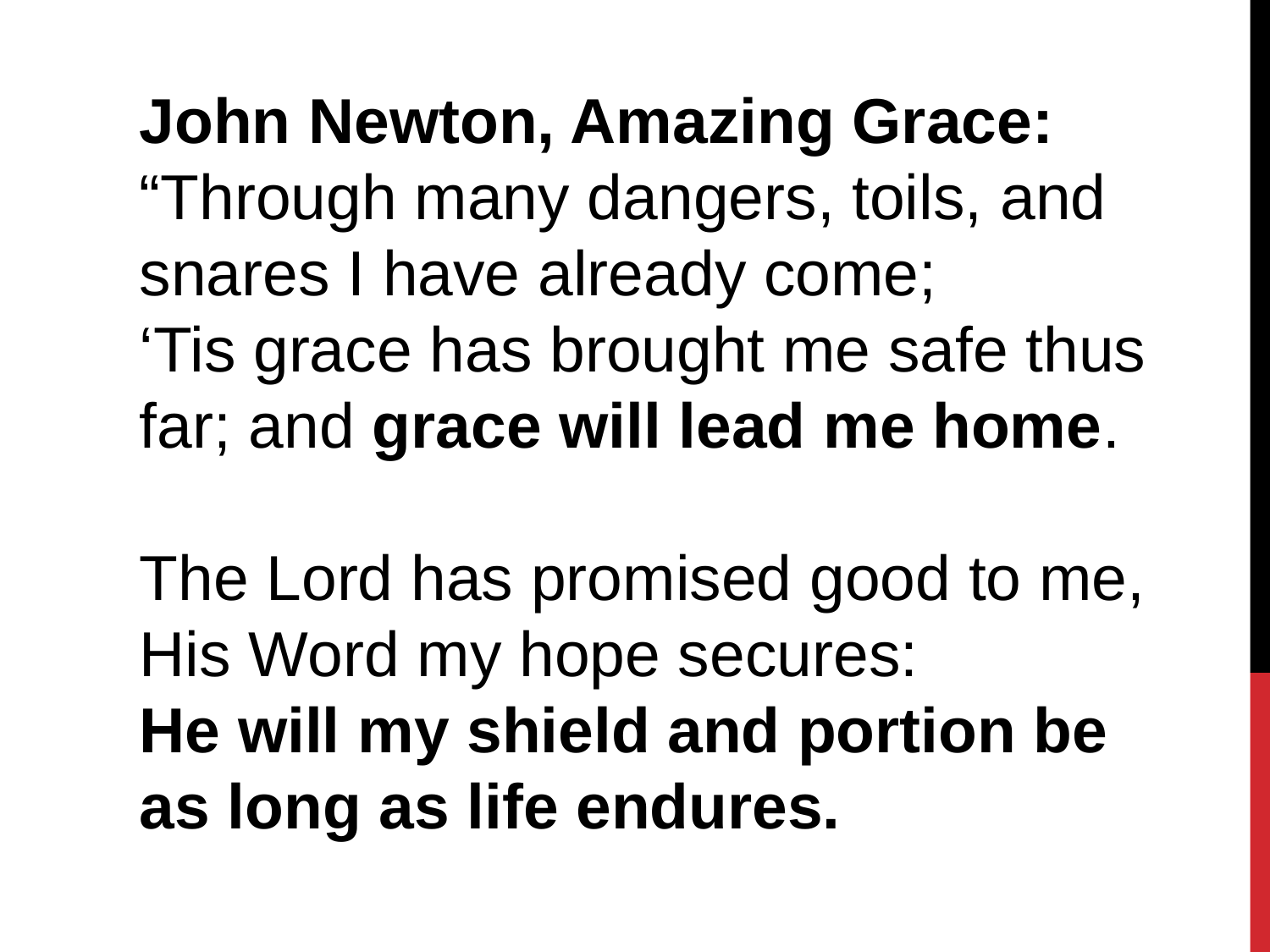

John Newton, Amazing Grace:
“Through many dangers, toils, and snares I have already come;
‘Tis grace has brought me safe thus far; and grace will lead me home.

The Lord has promised good to me, His Word my hope secures:
He will my shield and portion be as long as life endures.